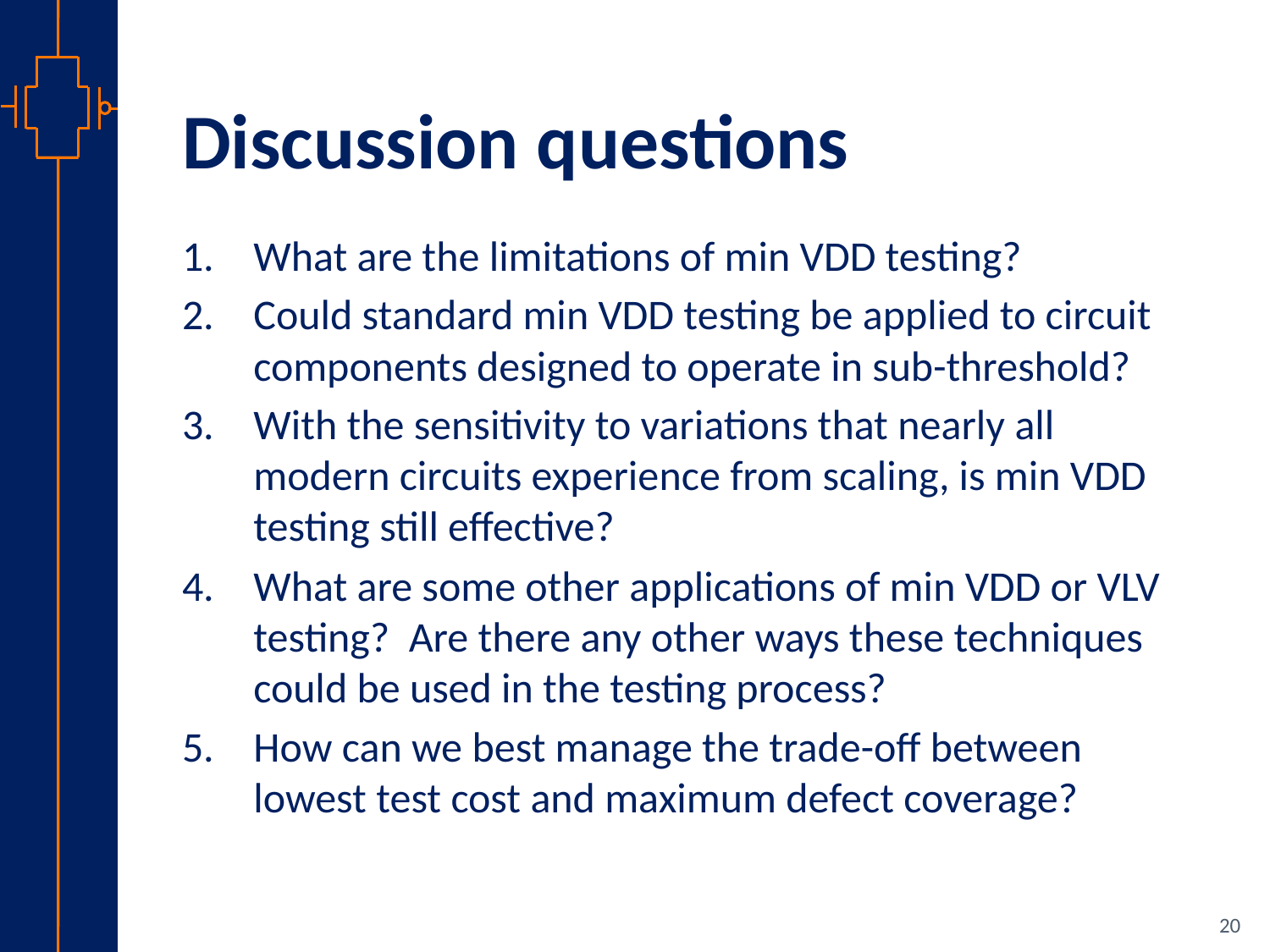

# Discussion questions
What are the limitations of min VDD testing?
Could standard min VDD testing be applied to circuit components designed to operate in sub-threshold?
With the sensitivity to variations that nearly all modern circuits experience from scaling, is min VDD testing still effective?
What are some other applications of min VDD or VLV testing?  Are there any other ways these techniques could be used in the testing process?
How can we best manage the trade-off between lowest test cost and maximum defect coverage?

20